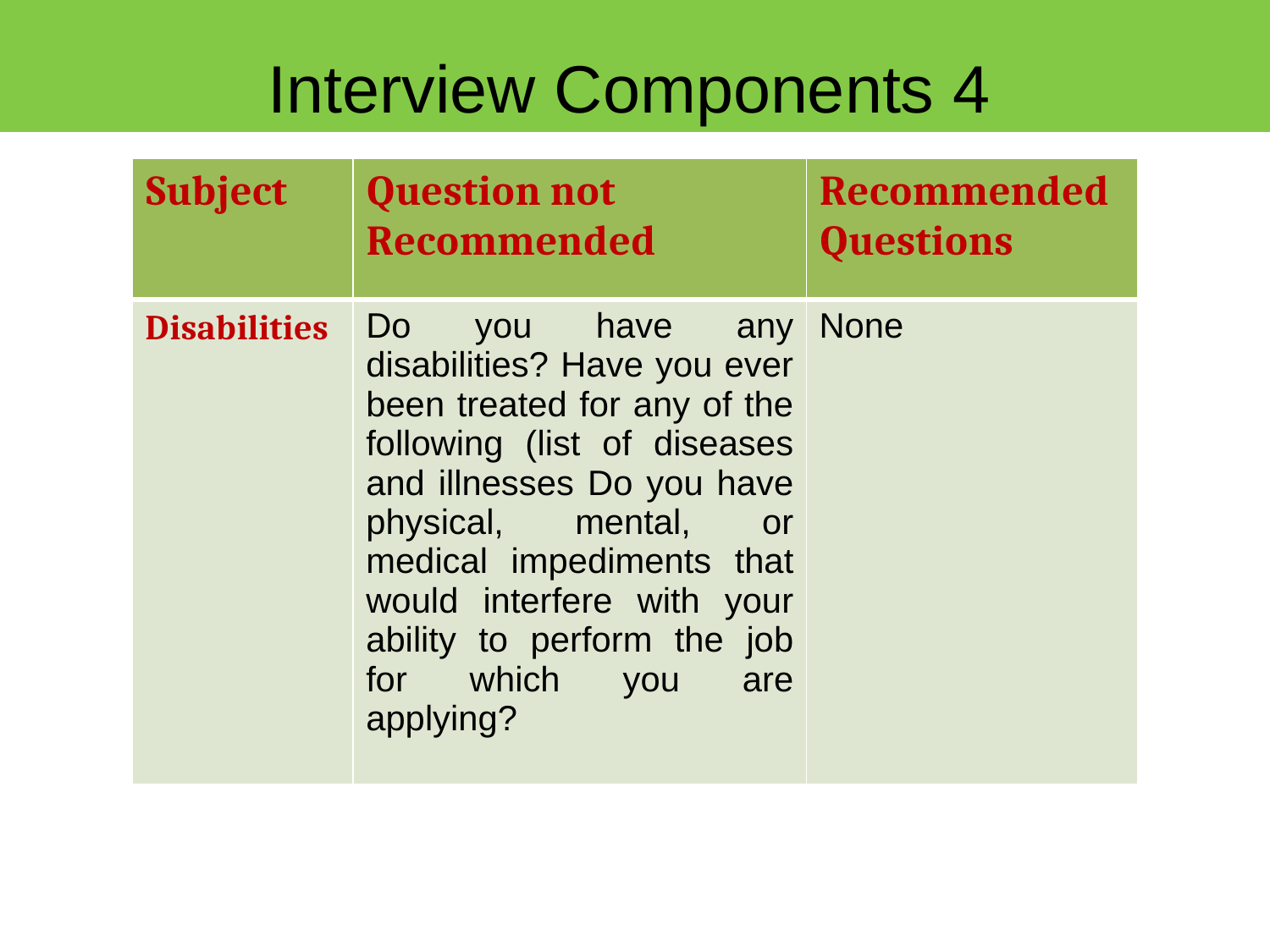

Interview Components 4

| Subject | Question not Recommended | Recommended Questions |
| --- | --- | --- |
| Disabilities | Do you have any disabilities? Have you ever been treated for any of the following (list of diseases and illnesses Do you have physical, mental, or medical impediments that would interfere with your ability to perform the job for which you are applying? | None |